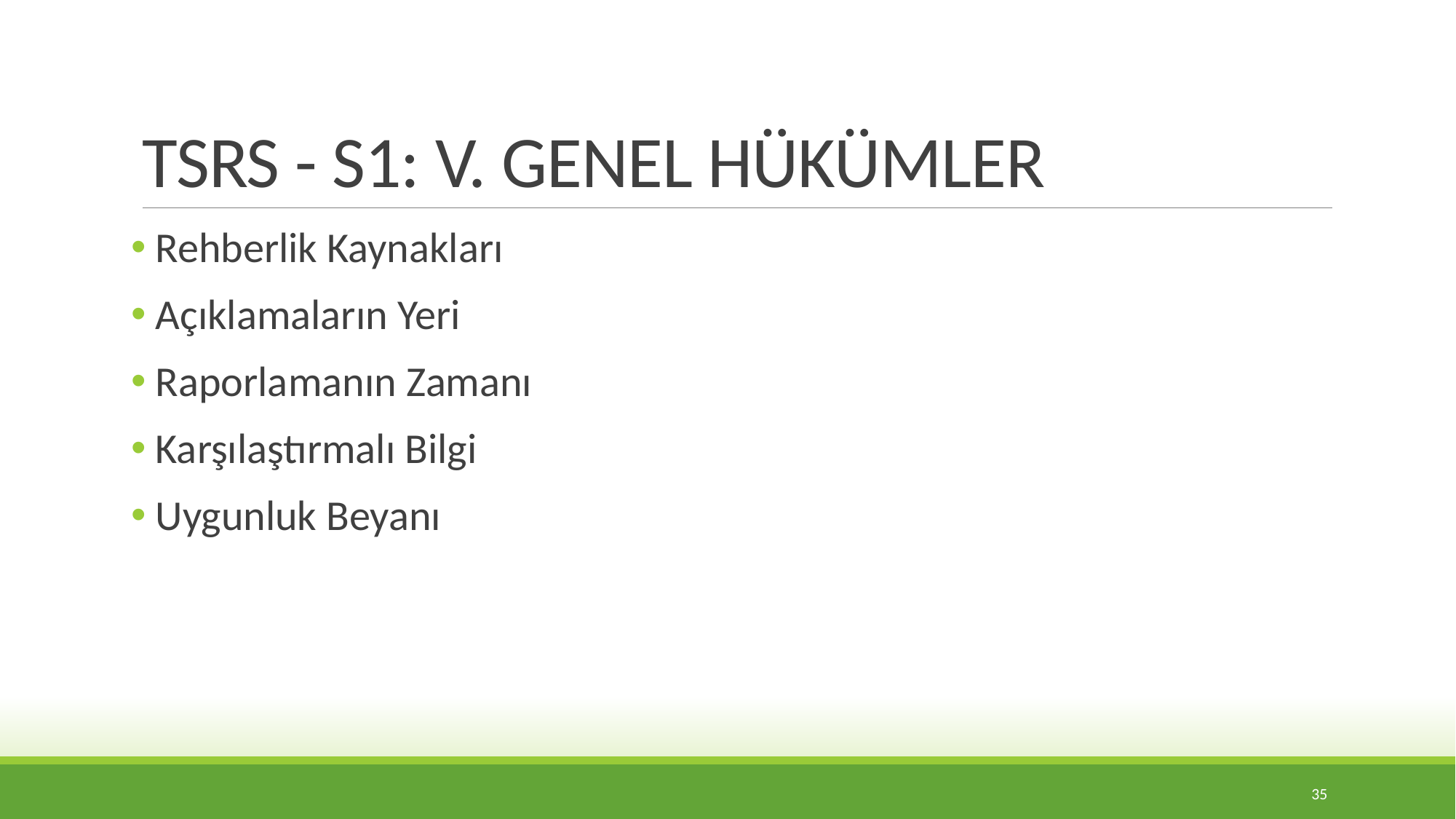

# TSRS - S1: V. GENEL HÜKÜMLER
 Rehberlik Kaynakları
 Açıklamaların Yeri
 Raporlamanın Zamanı
 Karşılaştırmalı Bilgi
 Uygunluk Beyanı

35